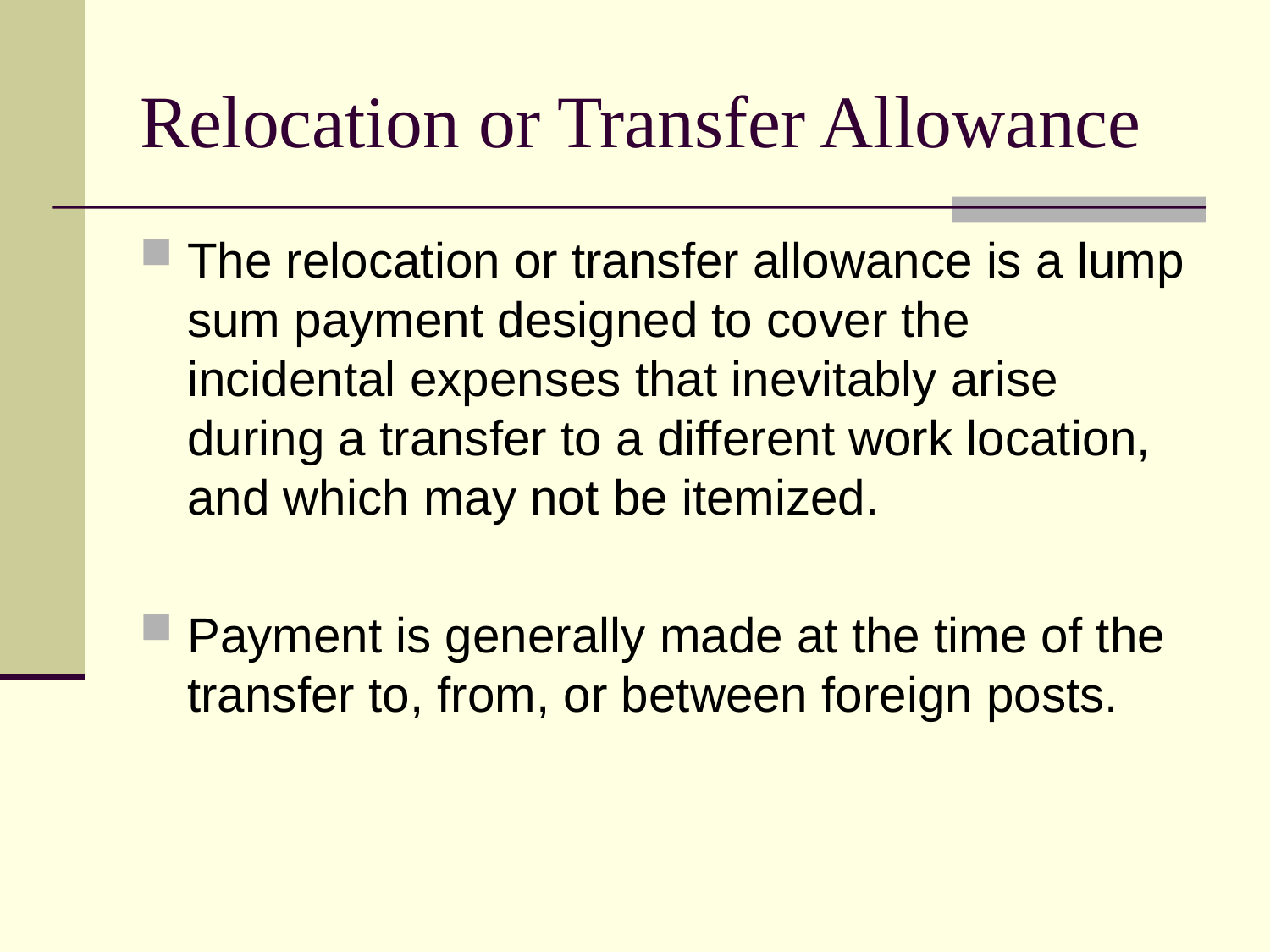

# Relocation or Transfer Allowance
The relocation or transfer allowance is a lump sum payment designed to cover the incidental expenses that inevitably arise during a transfer to a different work location, and which may not be itemized.

Payment is generally made at the time of the transfer to, from, or between foreign posts.